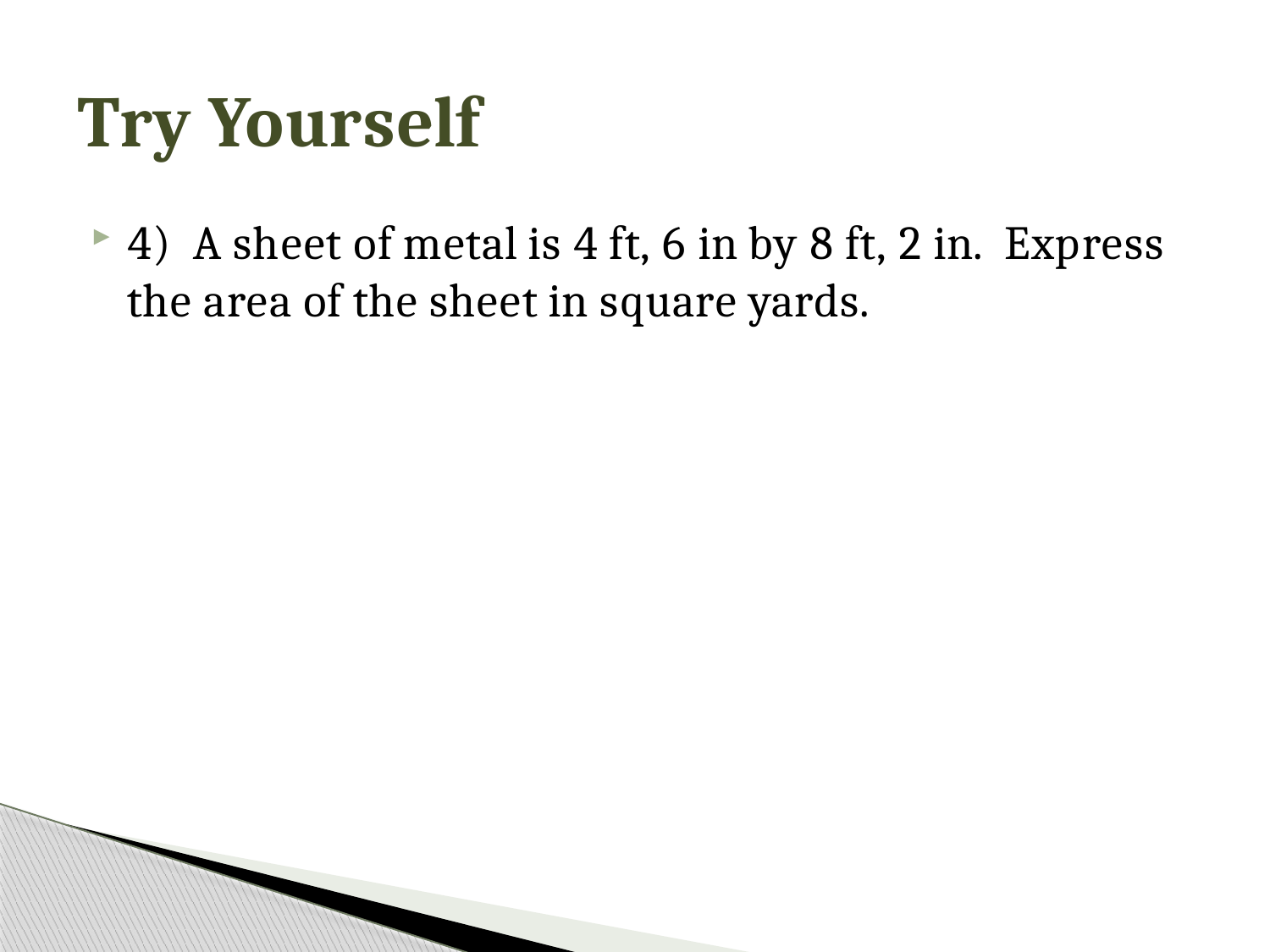

# Try Yourself
4)  A sheet of metal is 4 ft, 6 in by 8 ft, 2 in.  Express the area of the sheet in square yards.